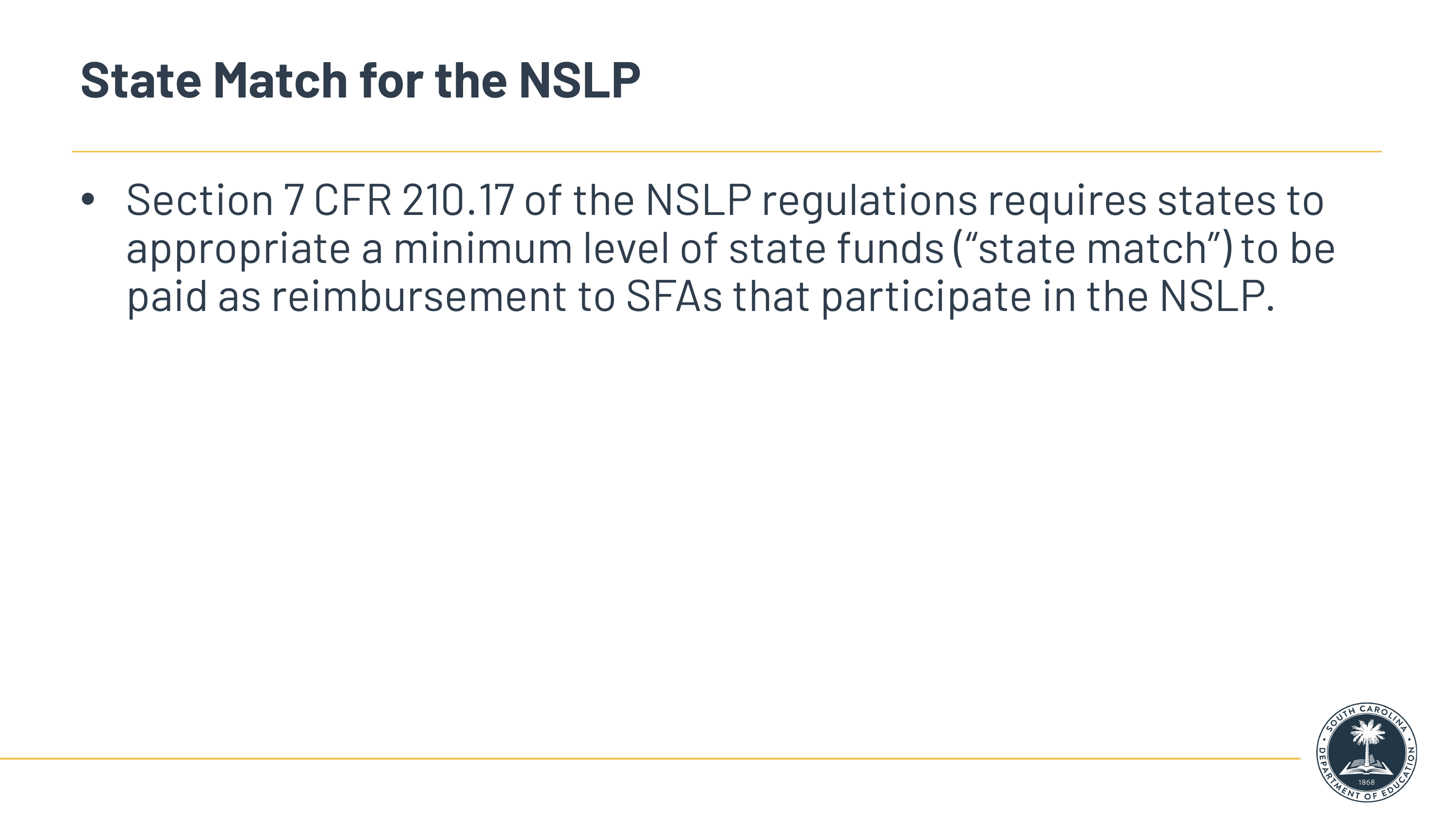

# State Match for the NSLP
Section 7 CFR 210.17 of the NSLP regulations requires states to appropriate a minimum level of state funds (“state match”) to be paid as reimbursement to SFAs that participate in the NSLP.